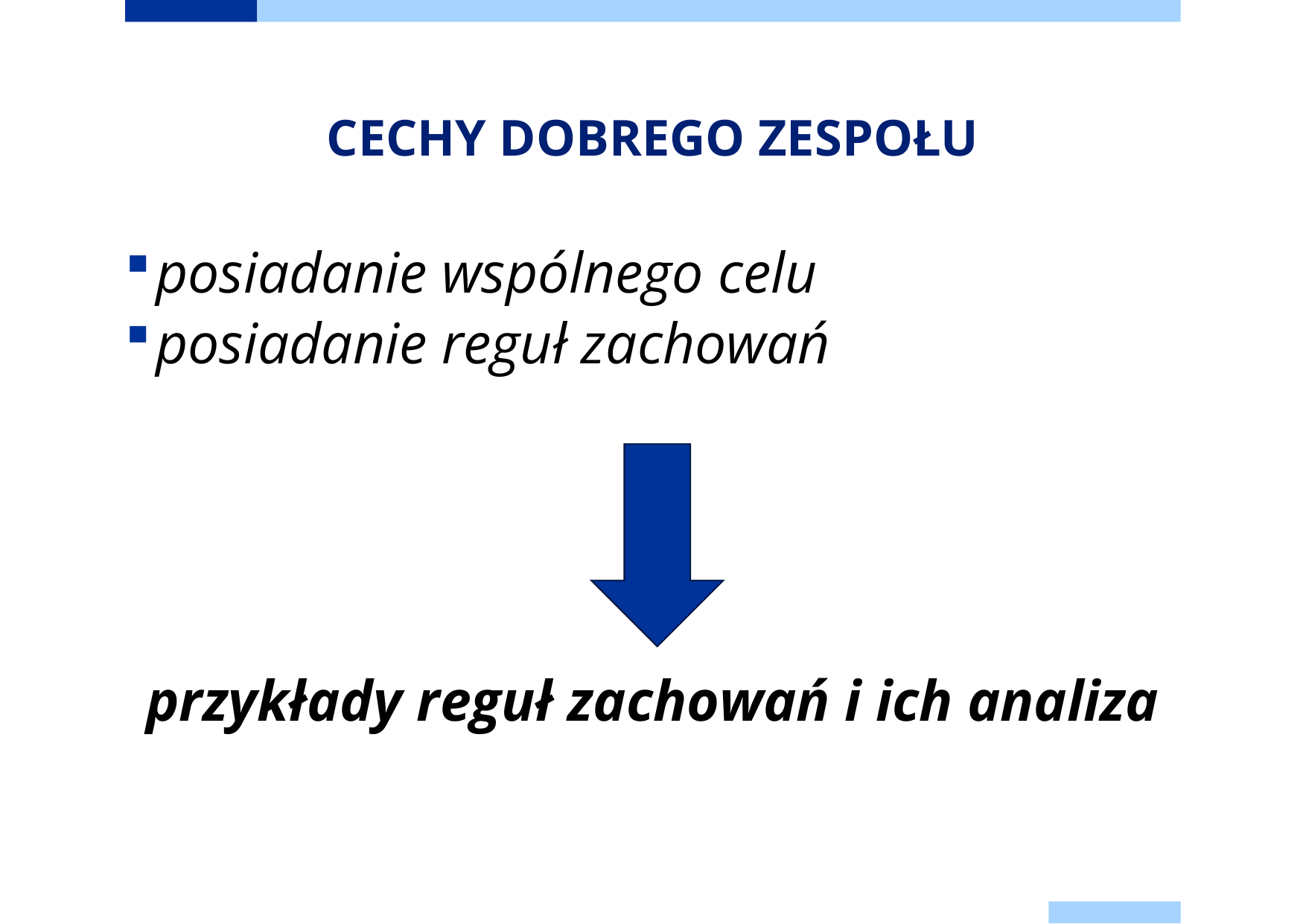

# CECHY DOBREGO ZESPOŁU
posiadanie wspólnego celu
posiadanie reguł zachowań

przykłady reguł zachowań i ich analiza